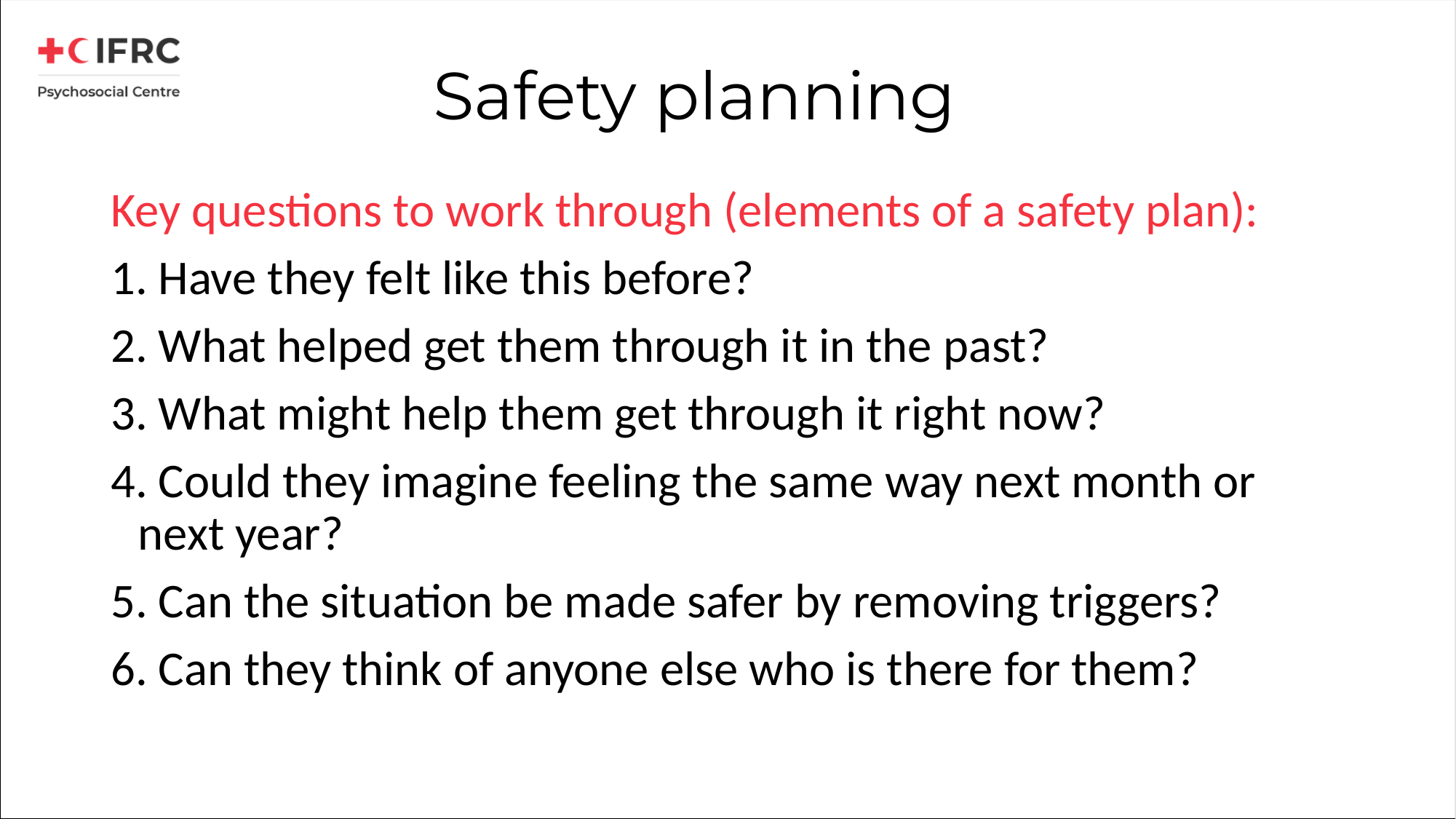

# Safety planning
Key questions to work through (elements of a safety plan):
 Have they felt like this before?
 What helped get them through it in the past?
 What might help them get through it right now?
 Could they imagine feeling the same way next month or next year?
 Can the situation be made safer by removing triggers?
 Can they think of anyone else who is there for them?